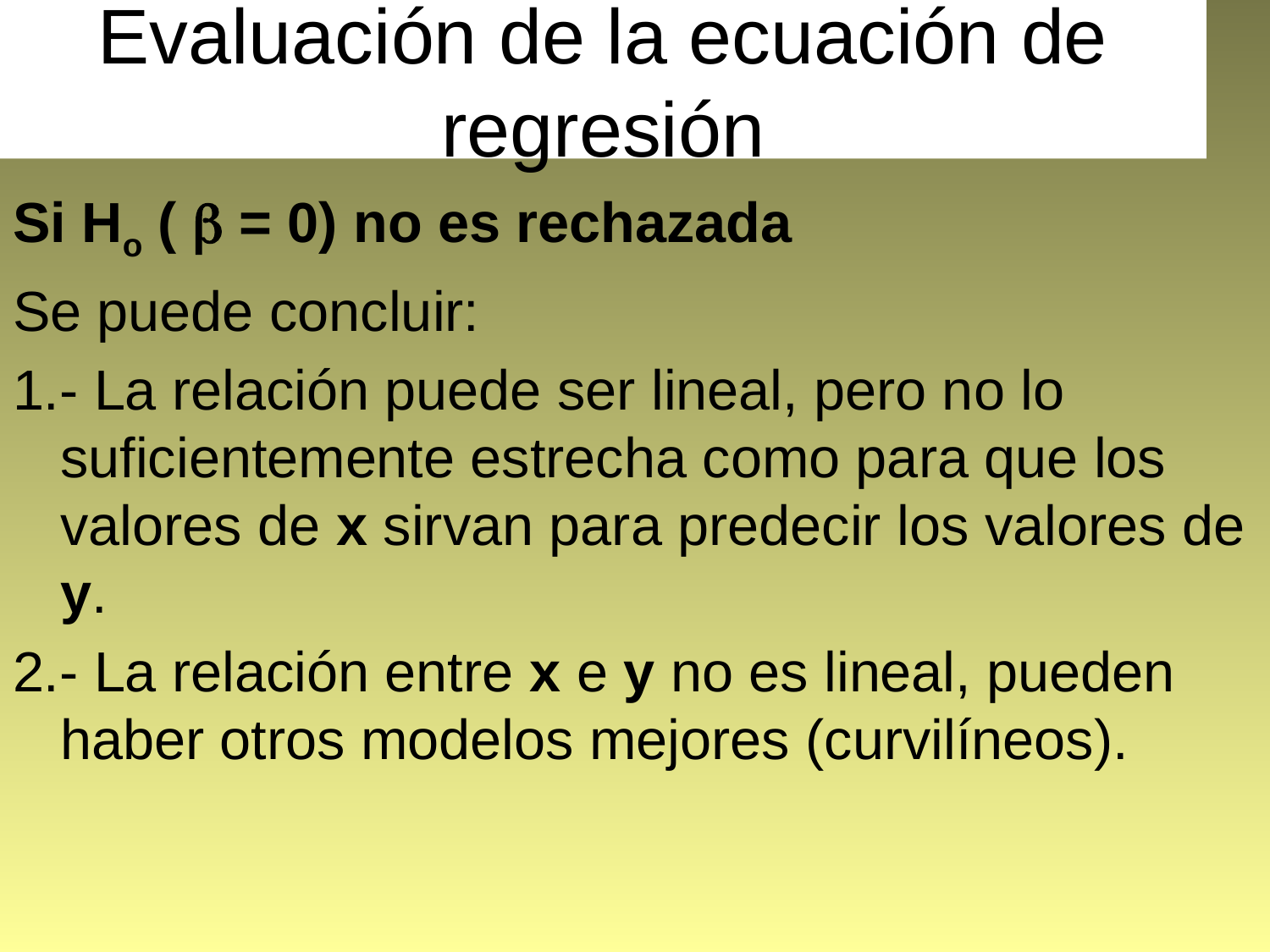

# Evaluación de la ecuación de regresión
Si Ho ( β = 0) no es rechazada
Se puede concluir:
1.- La relación puede ser lineal, pero no lo suficientemente estrecha como para que los valores de x sirvan para predecir los valores de y.
2.- La relación entre x e y no es lineal, pueden haber otros modelos mejores (curvilíneos).